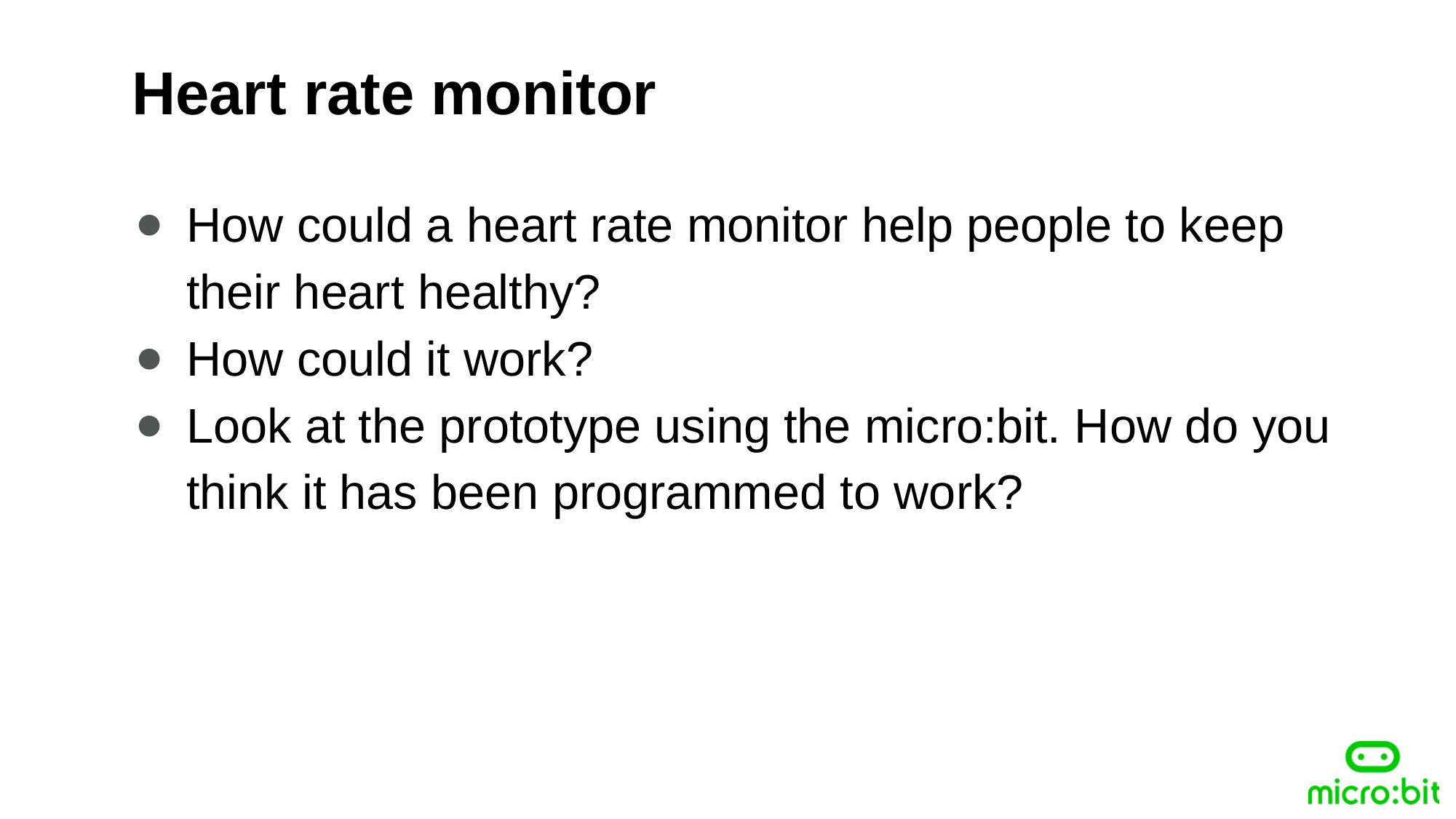

Heart rate monitor

How could a heart rate monitor help people to keep their heart healthy?
How could it work?
Look at the prototype using the micro:bit. How do you think it has been programmed to work?